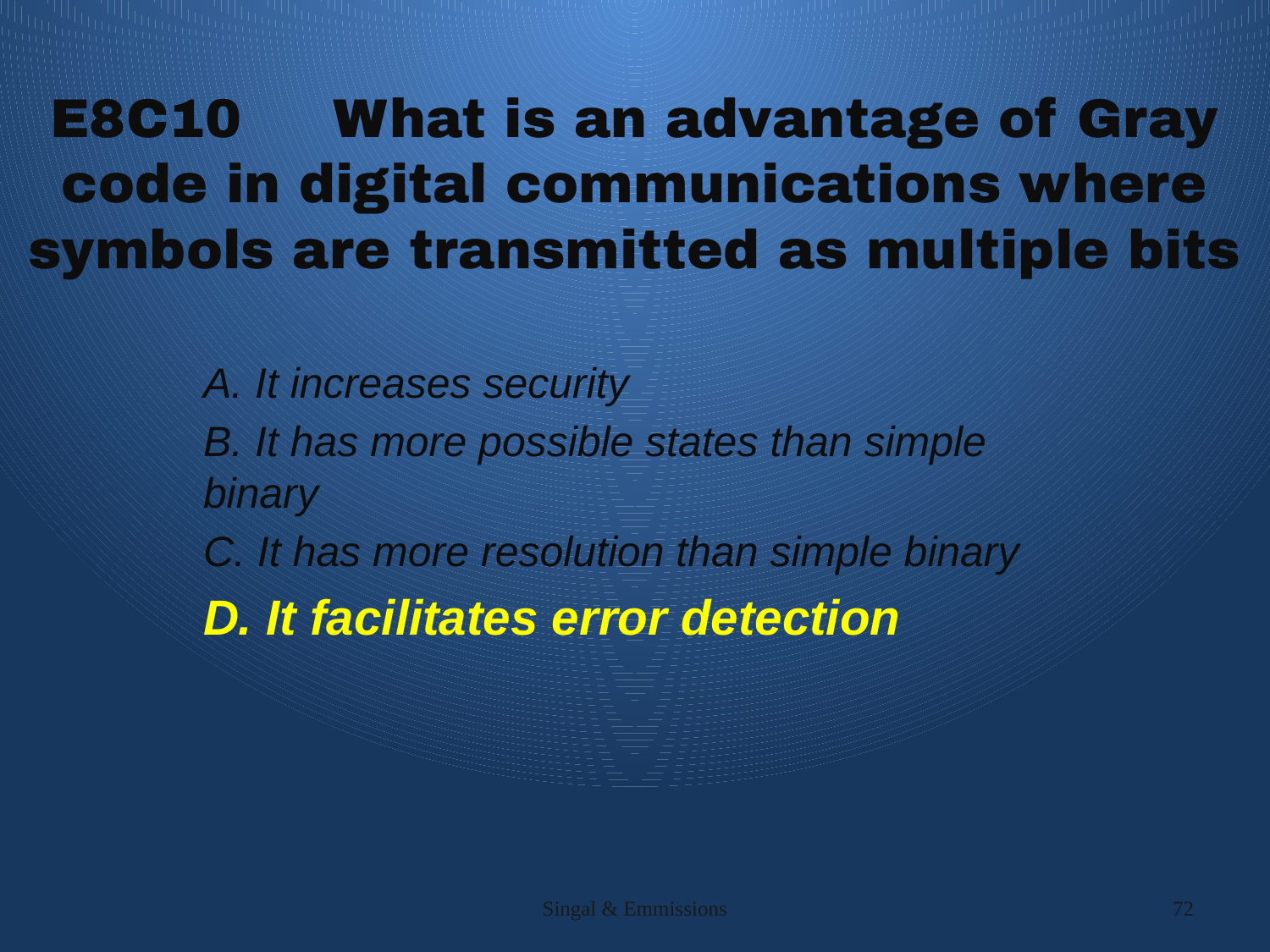

# E8C10     What is an advantage of Gray code in digital communications where symbols are transmitted as multiple bits
A. It increases security
B. It has more possible states than simple binary
C. It has more resolution than simple binary
D. It facilitates error detection
Singal & Emmissions
72